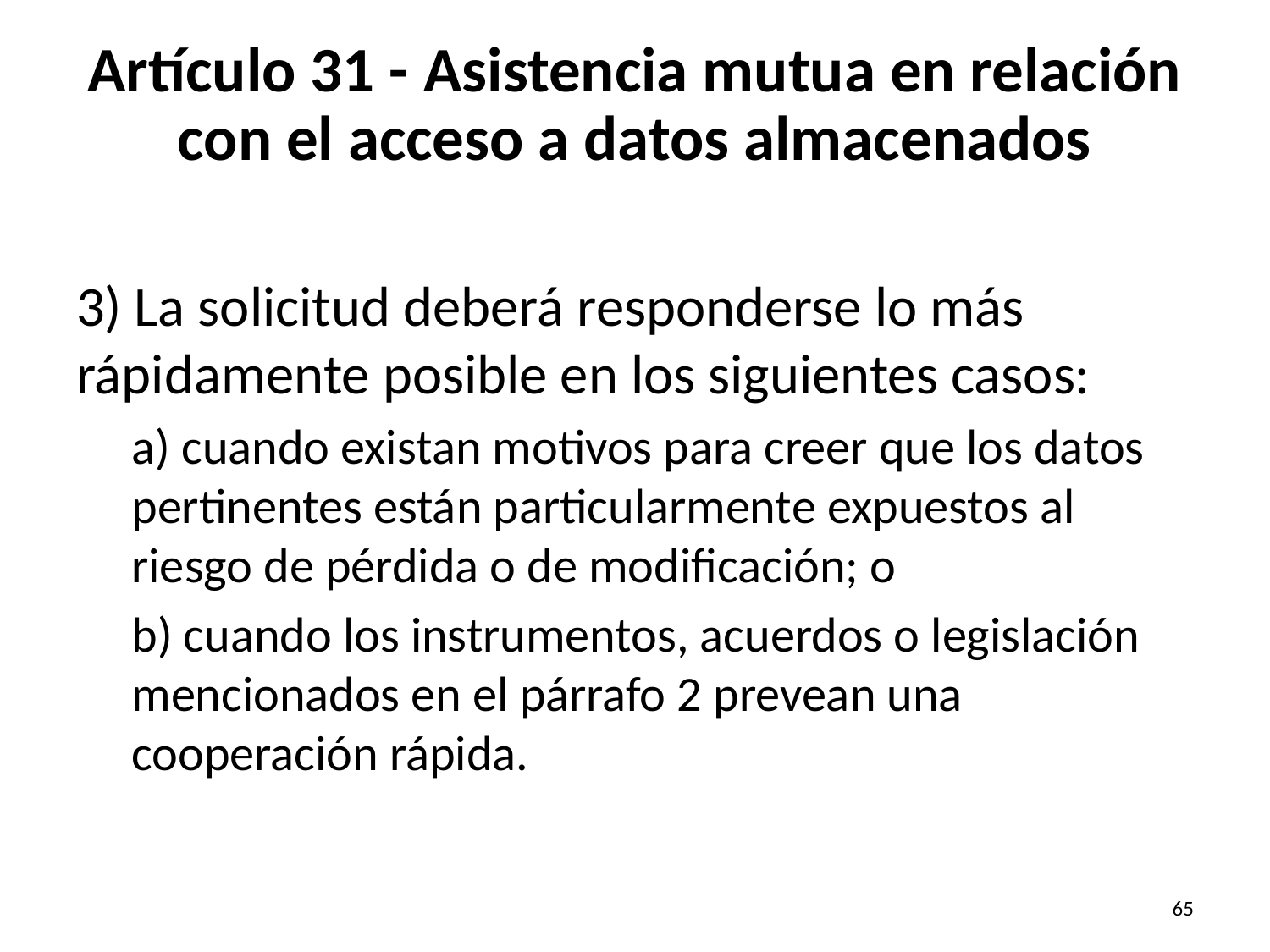

# Artículo 31 - Asistencia mutua en relación con el acceso a datos almacenados
3) La solicitud deberá responderse lo más rápidamente posible en los siguientes casos:
a) cuando existan motivos para creer que los datos pertinentes están particularmente expuestos al riesgo de pérdida o de modificación; o
b) cuando los instrumentos, acuerdos o legislación mencionados en el párrafo 2 prevean una cooperación rápida.
65